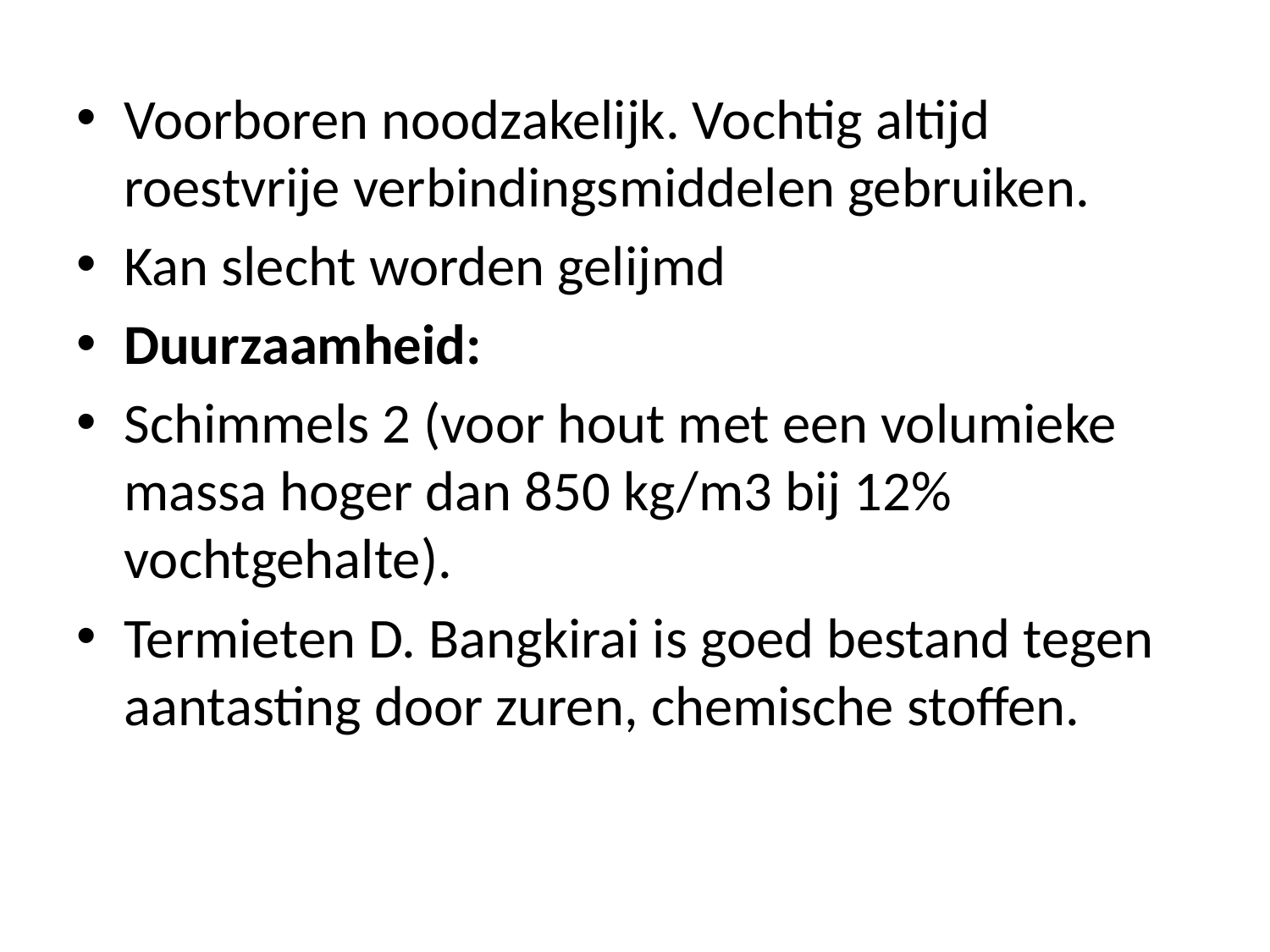

#
Voorboren noodzakelijk. Vochtig altijd roestvrije verbindingsmiddelen gebruiken.
Kan slecht worden gelijmd
Duurzaamheid:
Schimmels 2 (voor hout met een volumieke massa hoger dan 850 kg/m3 bij 12% vochtgehalte).
Termieten D. Bangkirai is goed bestand tegen aantasting door zuren, chemische stoffen.